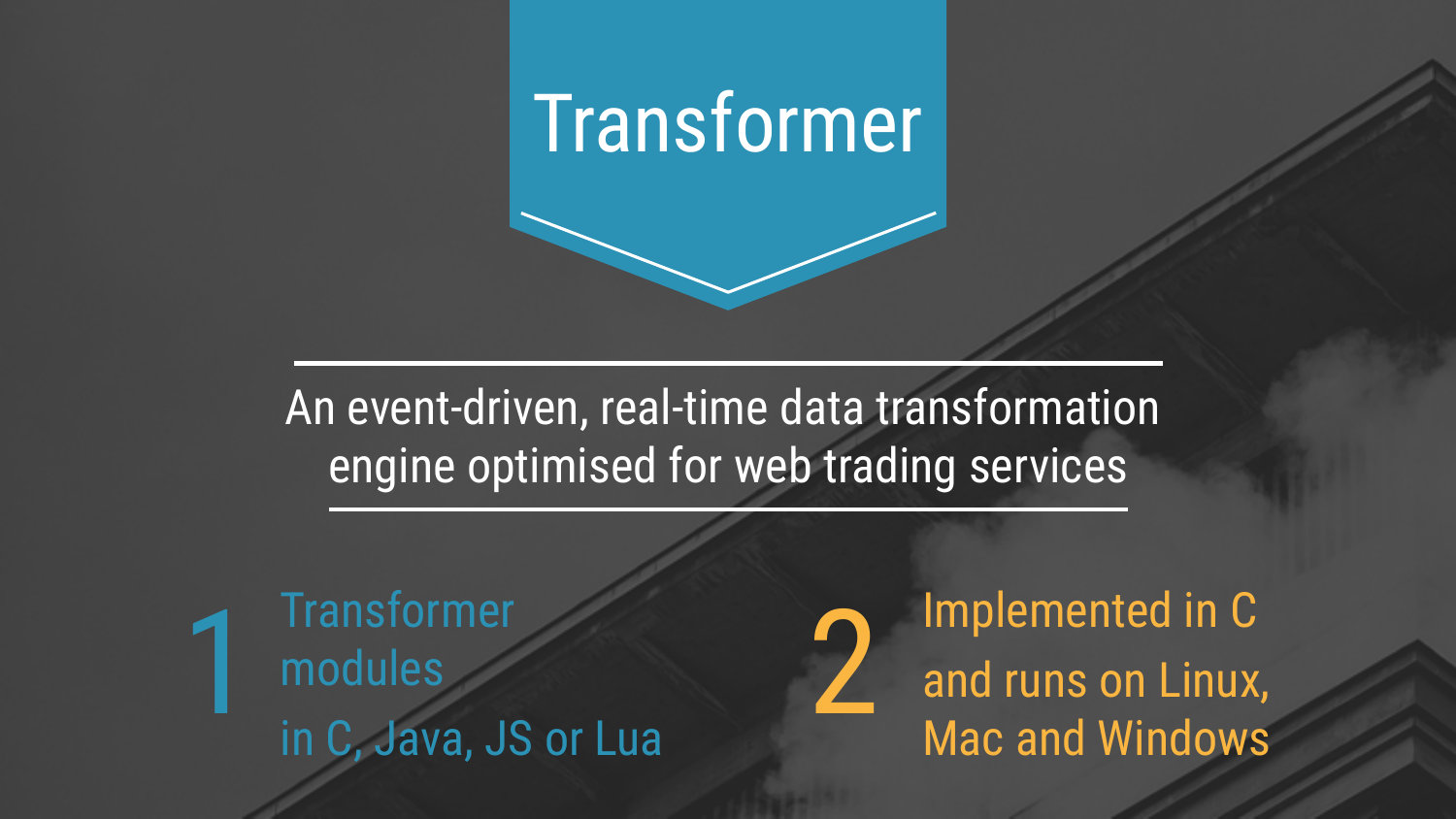

# Transformer

An event-driven, real-time data transformation
engine optimised for web trading services
2
1
Transformer modules
in C, Java, JS or Lua
Implemented in C
and runs on Linux, Mac and Windows